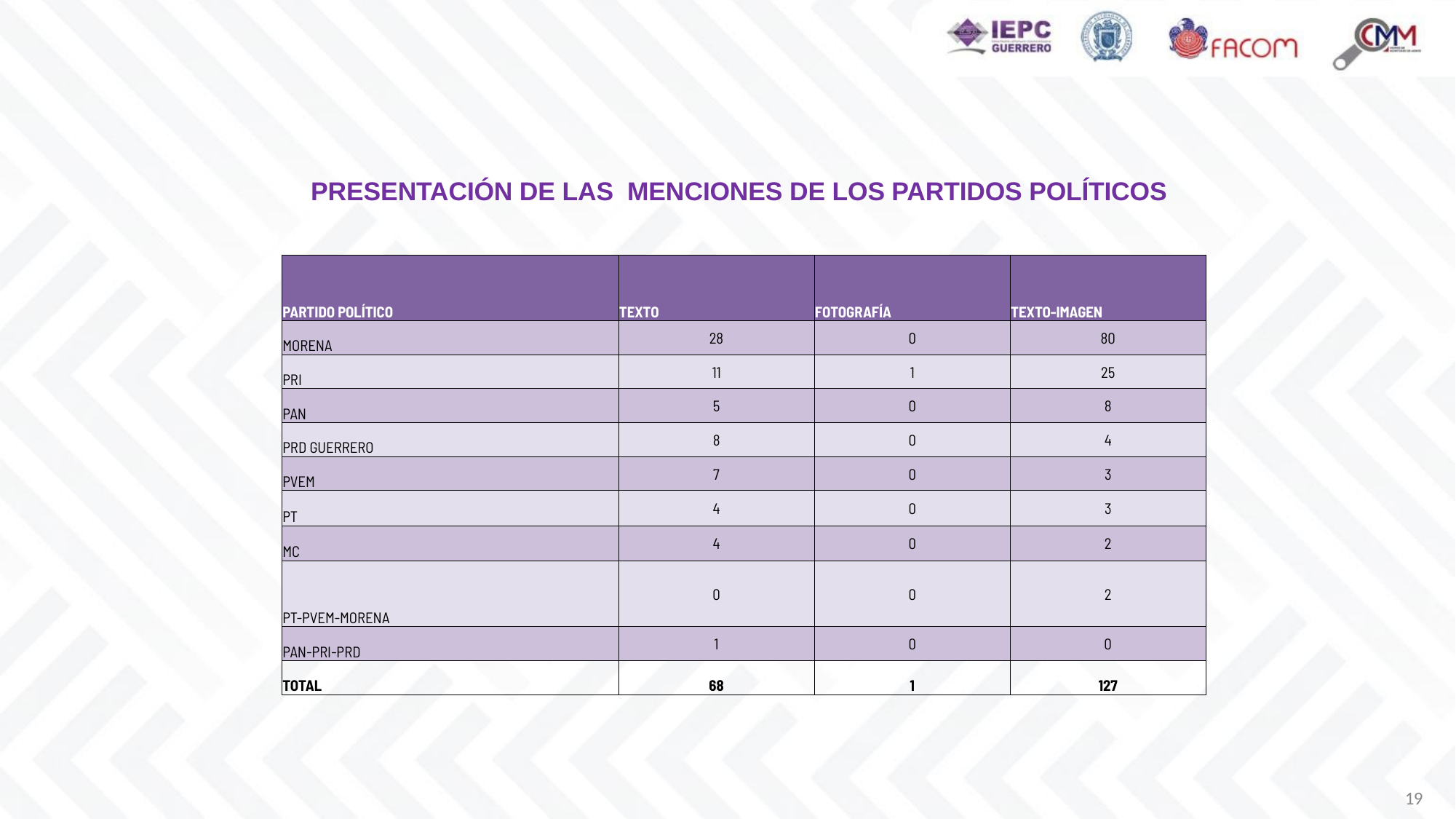

PRESENTACIÓN DE LAS  MENCIONES DE LOS PARTIDOS POLÍTICOS
| PARTIDO POLÍTICO | TEXTO | FOTOGRAFÍA | TEXTO-IMAGEN |
| --- | --- | --- | --- |
| MORENA | 28 | 0 | 80 |
| PRI | 11 | 1 | 25 |
| PAN | 5 | 0 | 8 |
| PRD GUERRERO | 8 | 0 | 4 |
| PVEM | 7 | 0 | 3 |
| PT | 4 | 0 | 3 |
| MC | 4 | 0 | 2 |
| PT-PVEM-MORENA | 0 | 0 | 2 |
| PAN-PRI-PRD | 1 | 0 | 0 |
| TOTAL | 68 | 1 | 127 |
19